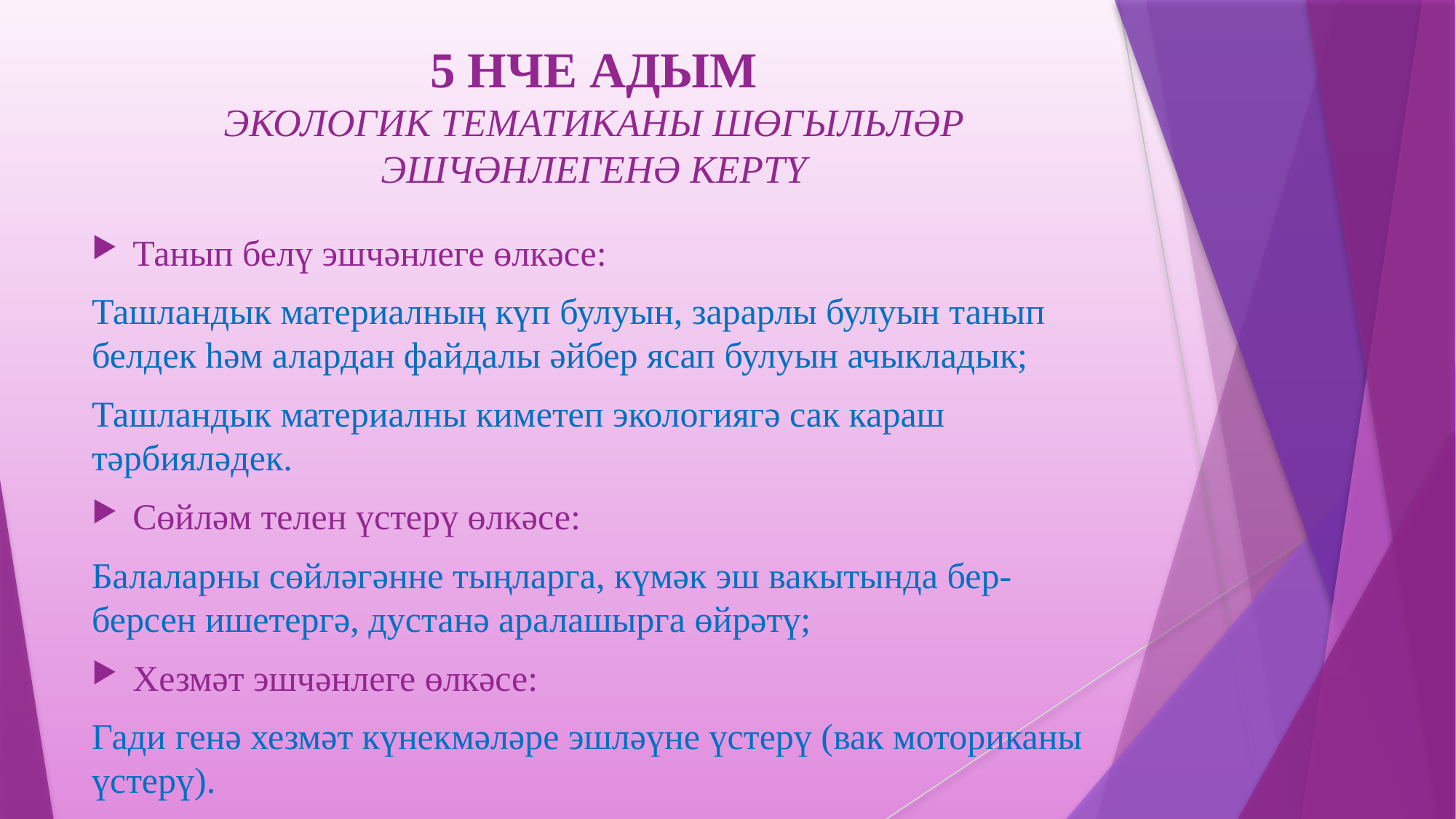

# 5 НЧЕ АДЫМ ЭКОЛОГИК ТЕМАТИКАНЫ ШӨГЫЛЬЛӘР ЭШЧӘНЛЕГЕНӘ КЕРТҮ
Танып белү эшчәнлеге өлкәсе:
Ташландык материалның күп булуын, зарарлы булуын танып белдек һәм алардан файдалы әйбер ясап булуын ачыкладык;
Ташландык материалны киметеп экологиягә сак караш тәрбияләдек.
Сөйләм телен үстерү өлкәсе:
Балаларны сөйләгәнне тыңларга, күмәк эш вакытында бер-берсен ишетергә, дустанә аралашырга өйрәтү;
Хезмәт эшчәнлеге өлкәсе:
Гади генә хезмәт күнекмәләре эшләүне үстерү (вак моториканы үстерү).